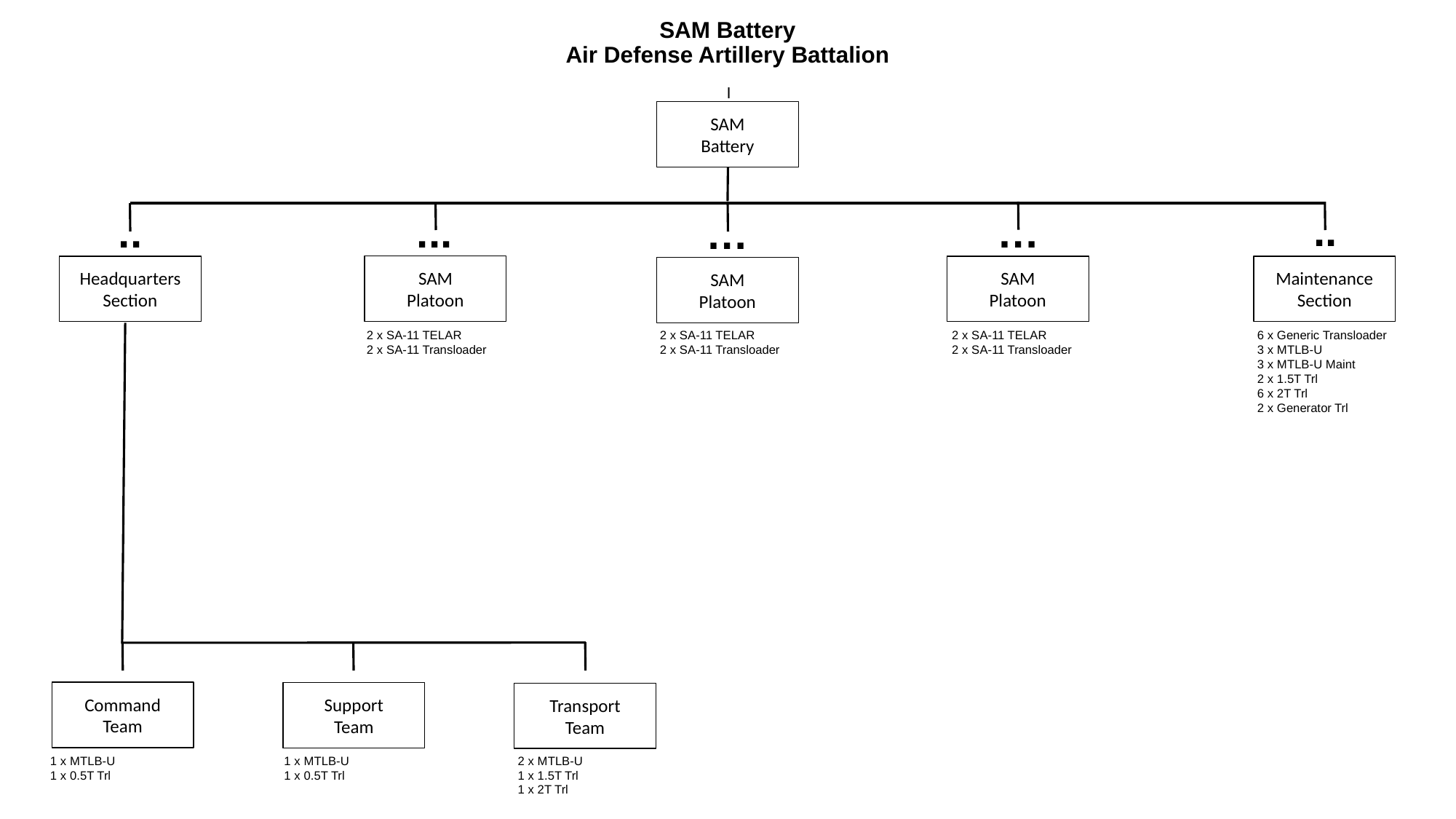

# SAM Battery Air Defense Artillery Battalion
I
SAM
Battery
..
..
...
…
…
SAM
Platoon
Headquarters
Section
SAM
Platoon
Maintenance
Section
SAM
Platoon
2 x SA-11 TELAR
2 x SA-11 Transloader
2 x SA-11 TELAR
2 x SA-11 Transloader
2 x SA-11 TELAR
2 x SA-11 Transloader
6 x Generic Transloader
3 x MTLB-U
3 x MTLB-U Maint
2 x 1.5T Trl
6 x 2T Trl
2 x Generator Trl
Command
Team
Support
Team
Transport
Team
1 x MTLB-U
1 x 0.5T Trl
1 x MTLB-U
1 x 0.5T Trl
2 x MTLB-U
1 x 1.5T Trl
1 x 2T Trl